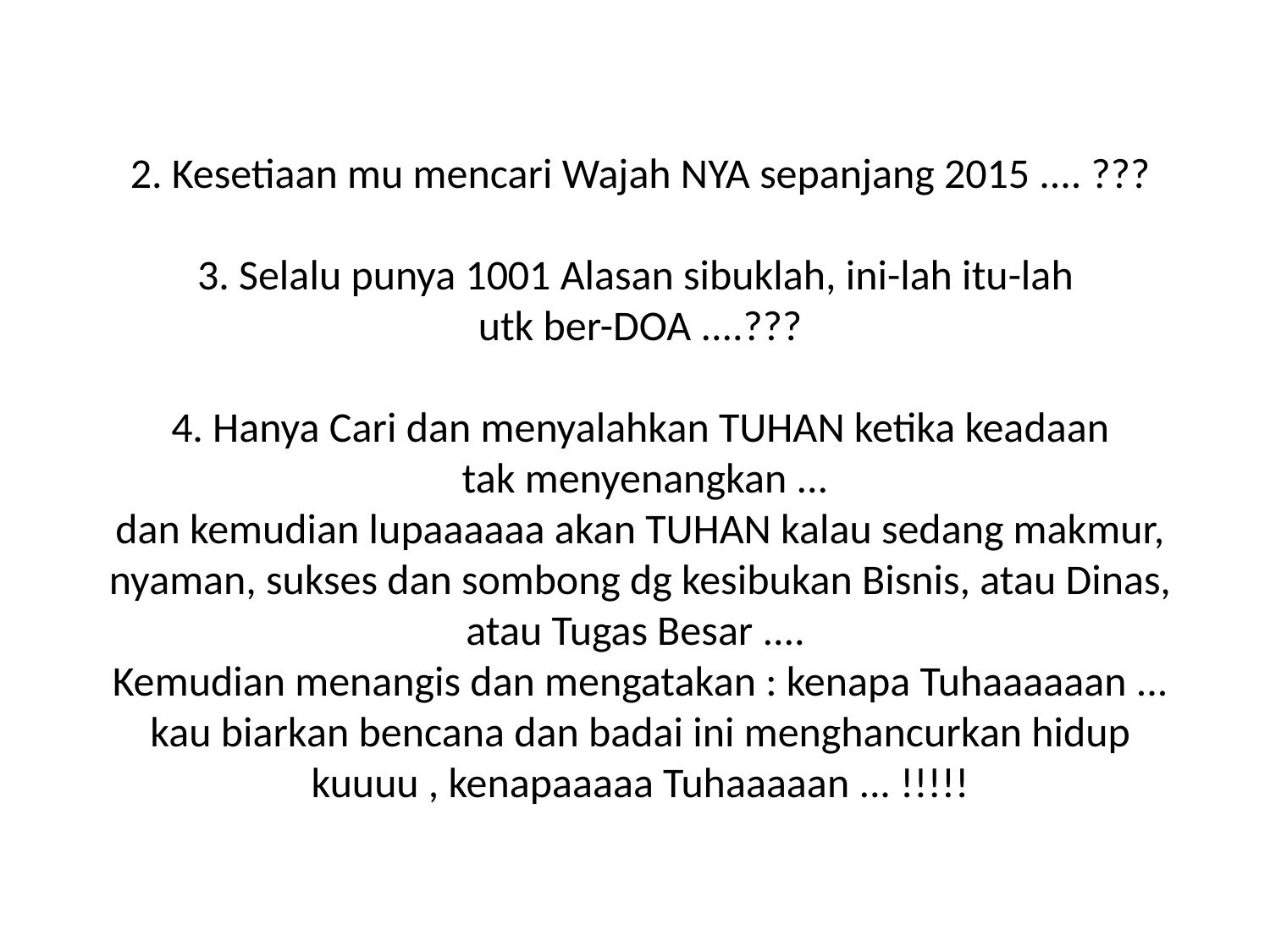

# 2. Kesetiaan mu mencari Wajah NYA sepanjang 2015 .... ??? 3. Selalu punya 1001 Alasan sibuklah, ini-lah itu-lah utk ber-DOA ....??? 4. Hanya Cari dan menyalahkan TUHAN ketika keadaan tak menyenangkan ... dan kemudian lupaaaaaa akan TUHAN kalau sedang makmur, nyaman, sukses dan sombong dg kesibukan Bisnis, atau Dinas, atau Tugas Besar .... Kemudian menangis dan mengatakan : kenapa Tuhaaaaaan ... kau biarkan bencana dan badai ini menghancurkan hidup kuuuu , kenapaaaaa Tuhaaaaan ... !!!!!